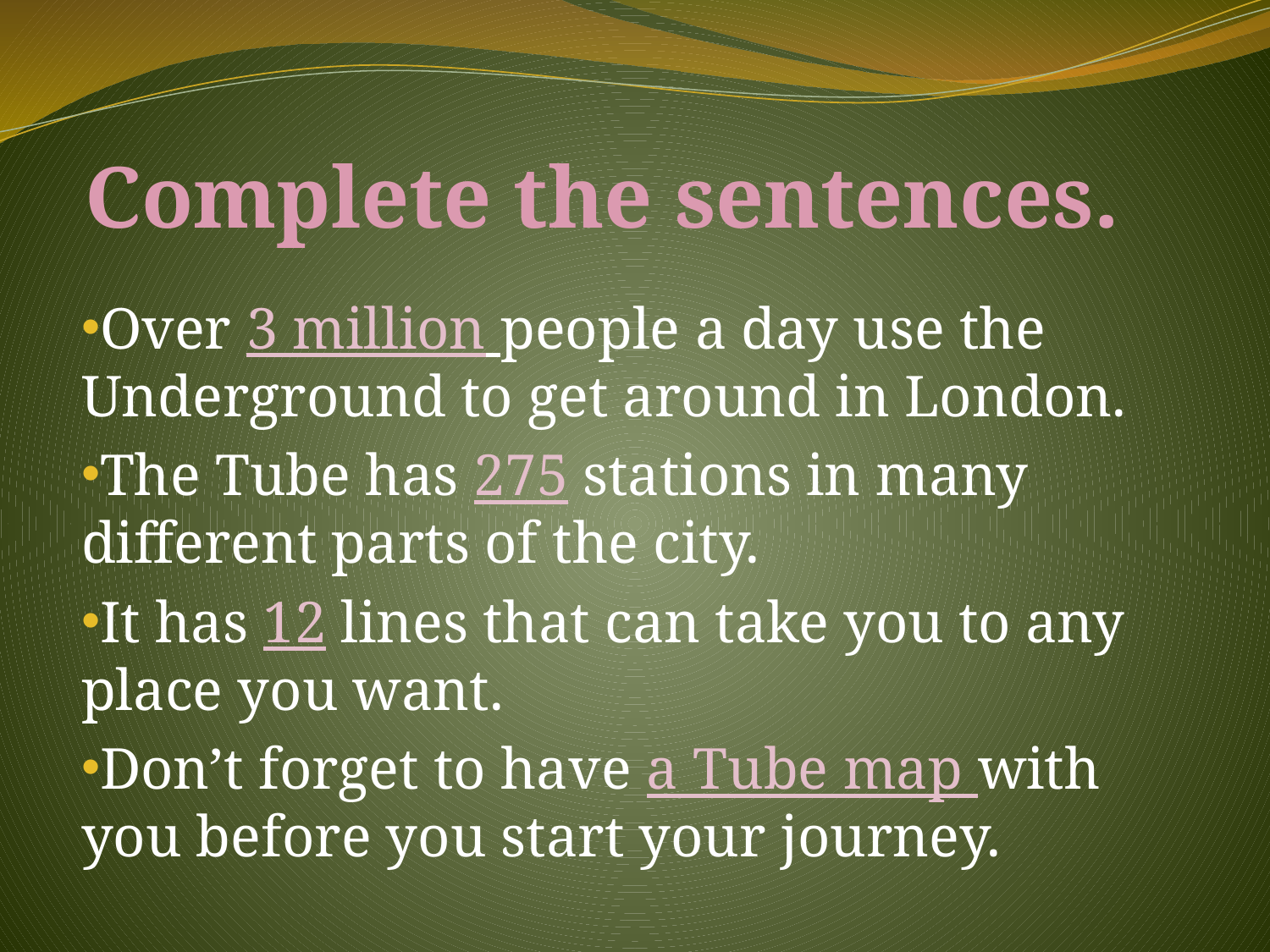

# Complete the sentences.
Over 3 million people a day use the Underground to get around in London.
The Tube has 275 stations in many different parts of the city.
It has 12 lines that can take you to any place you want.
Don’t forget to have a Tube map with you before you start your journey.